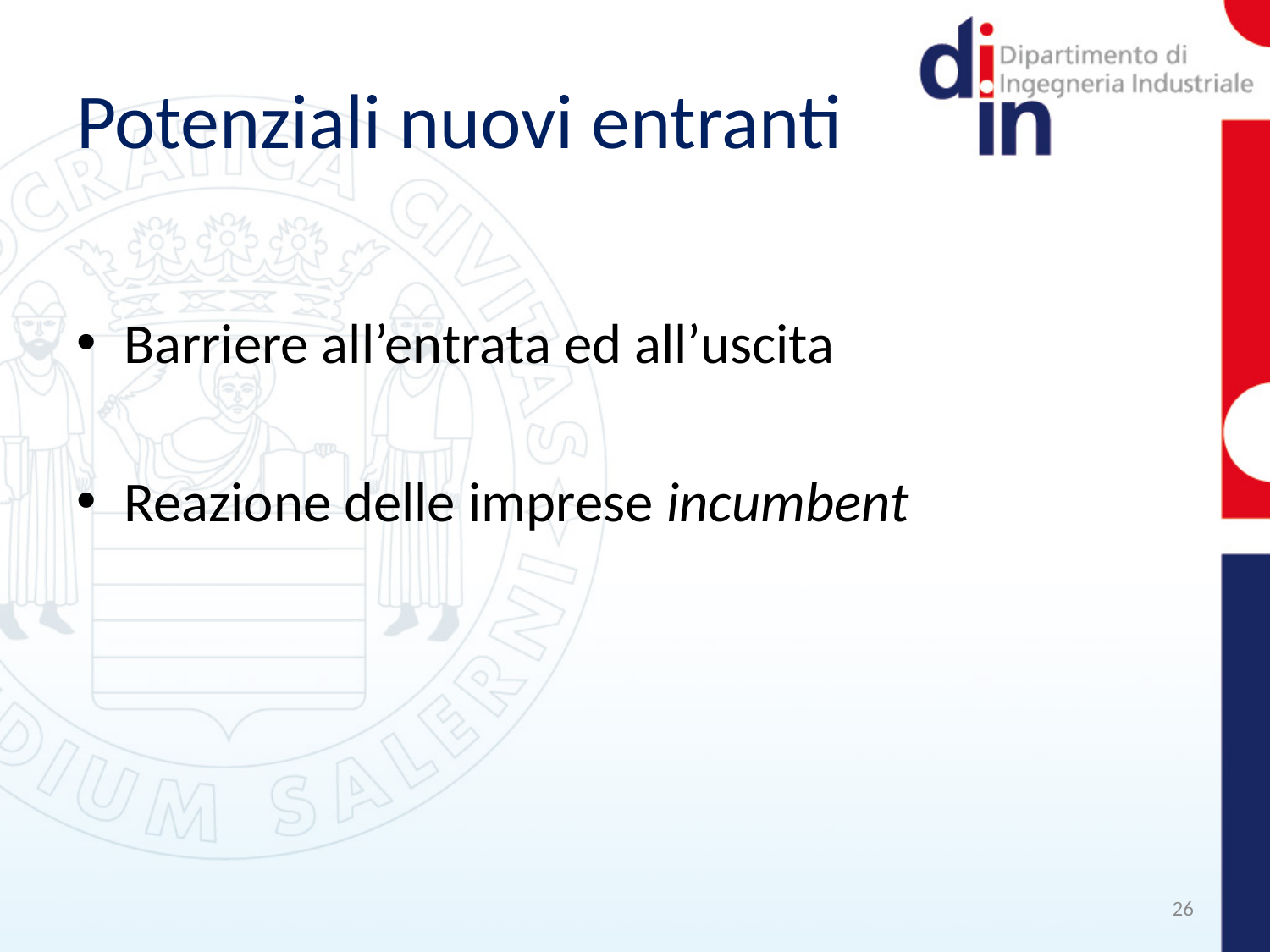

# Potenziali nuovi entranti

Barriere all’entrata ed all’uscita

Reazione delle imprese incumbent
26